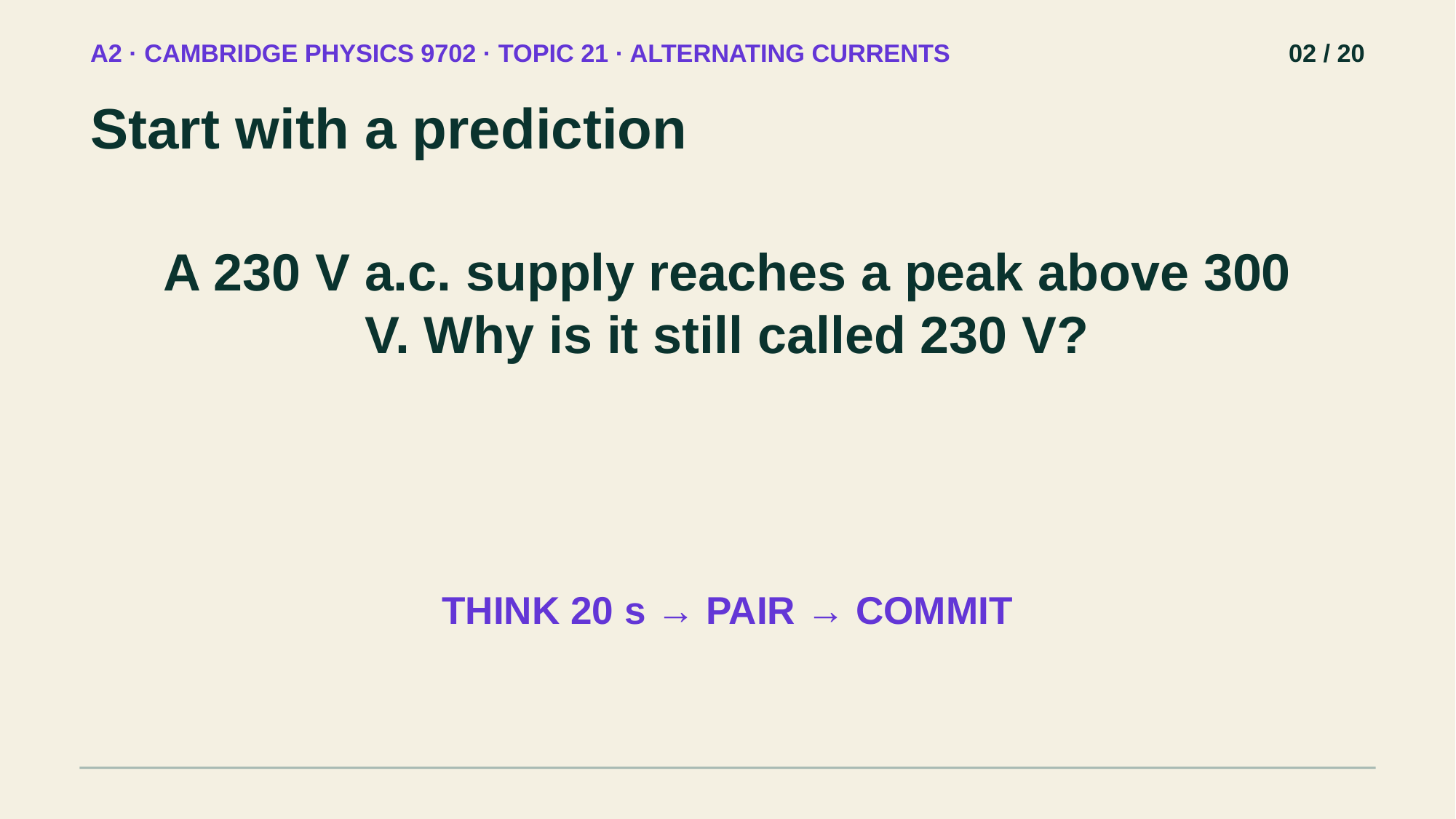

A2 · CAMBRIDGE PHYSICS 9702 · TOPIC 21 · ALTERNATING CURRENTS
02 / 20
Start with a prediction
A 230 V a.c. supply reaches a peak above 300 V. Why is it still called 230 V?
THINK 20 s → PAIR → COMMIT